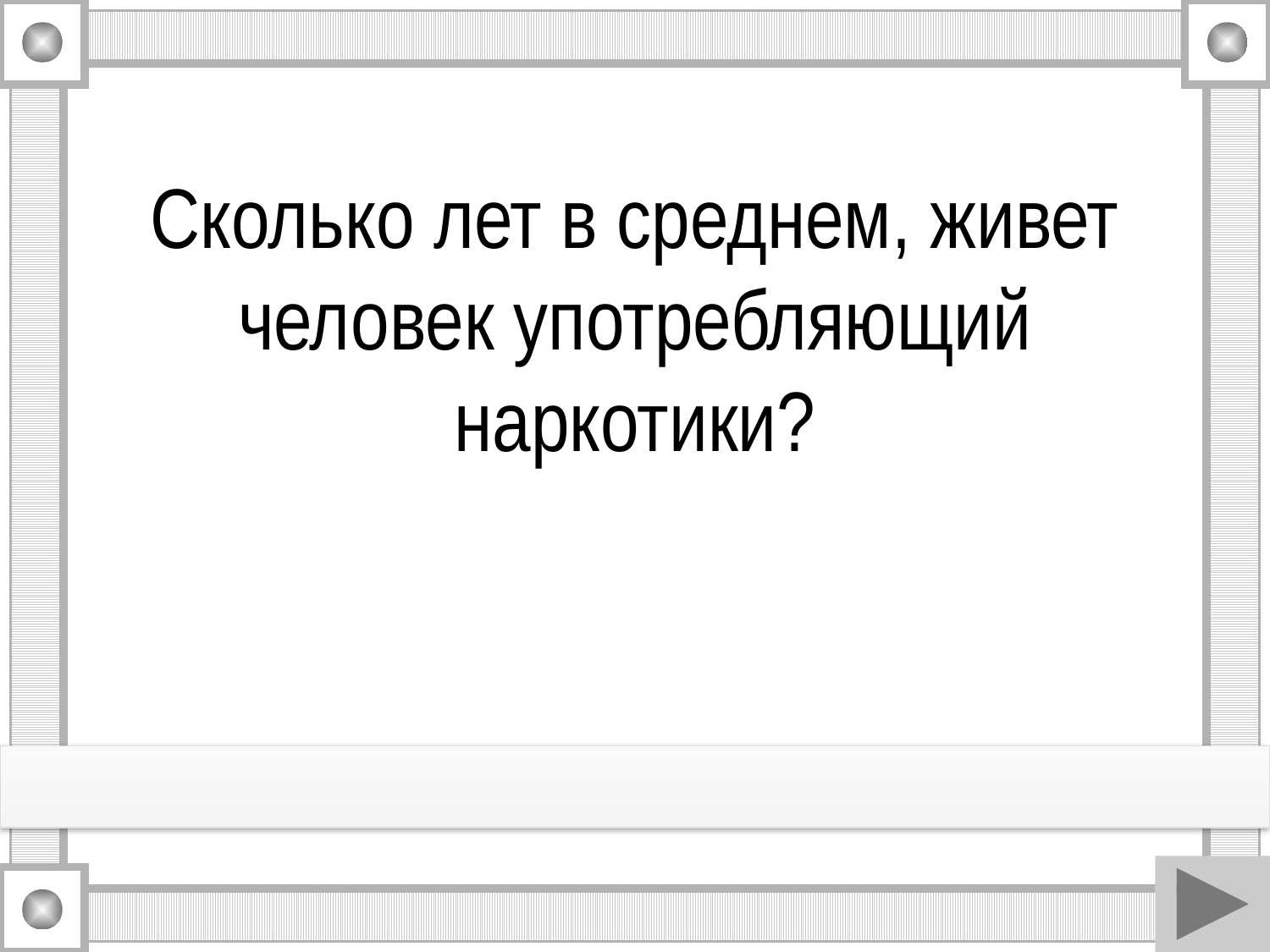

# Сколько лет в среднем, живет человек употребляющий наркотики?